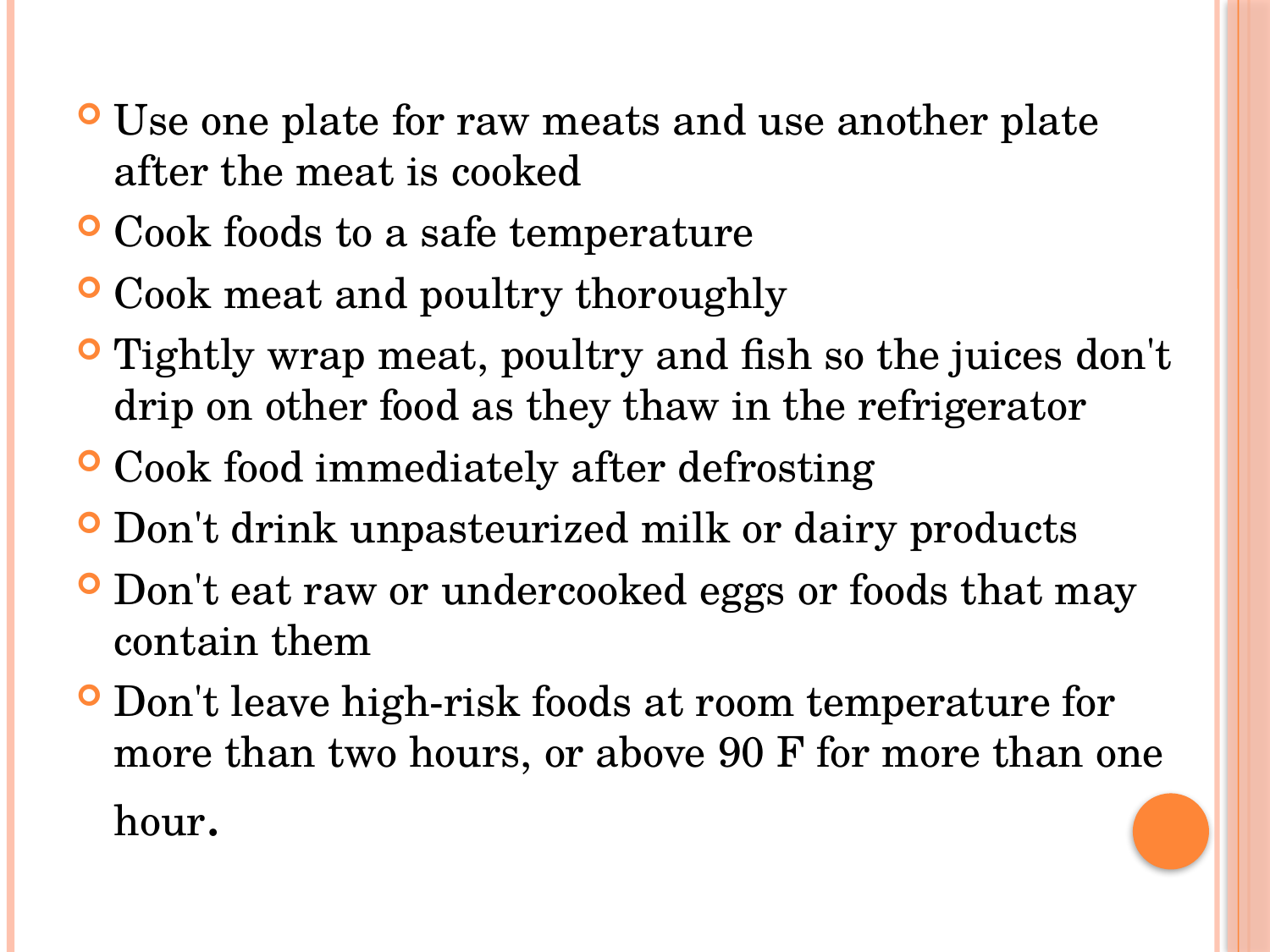

Use one plate for raw meats and use another plate after the meat is cooked
Cook foods to a safe temperature
Cook meat and poultry thoroughly
Tightly wrap meat, poultry and fish so the juices don't drip on other food as they thaw in the refrigerator
Cook food immediately after defrosting
Don't drink unpasteurized milk or dairy products
Don't eat raw or undercooked eggs or foods that may contain them
Don't leave high-risk foods at room temperature for more than two hours, or above 90 F for more than one hour.